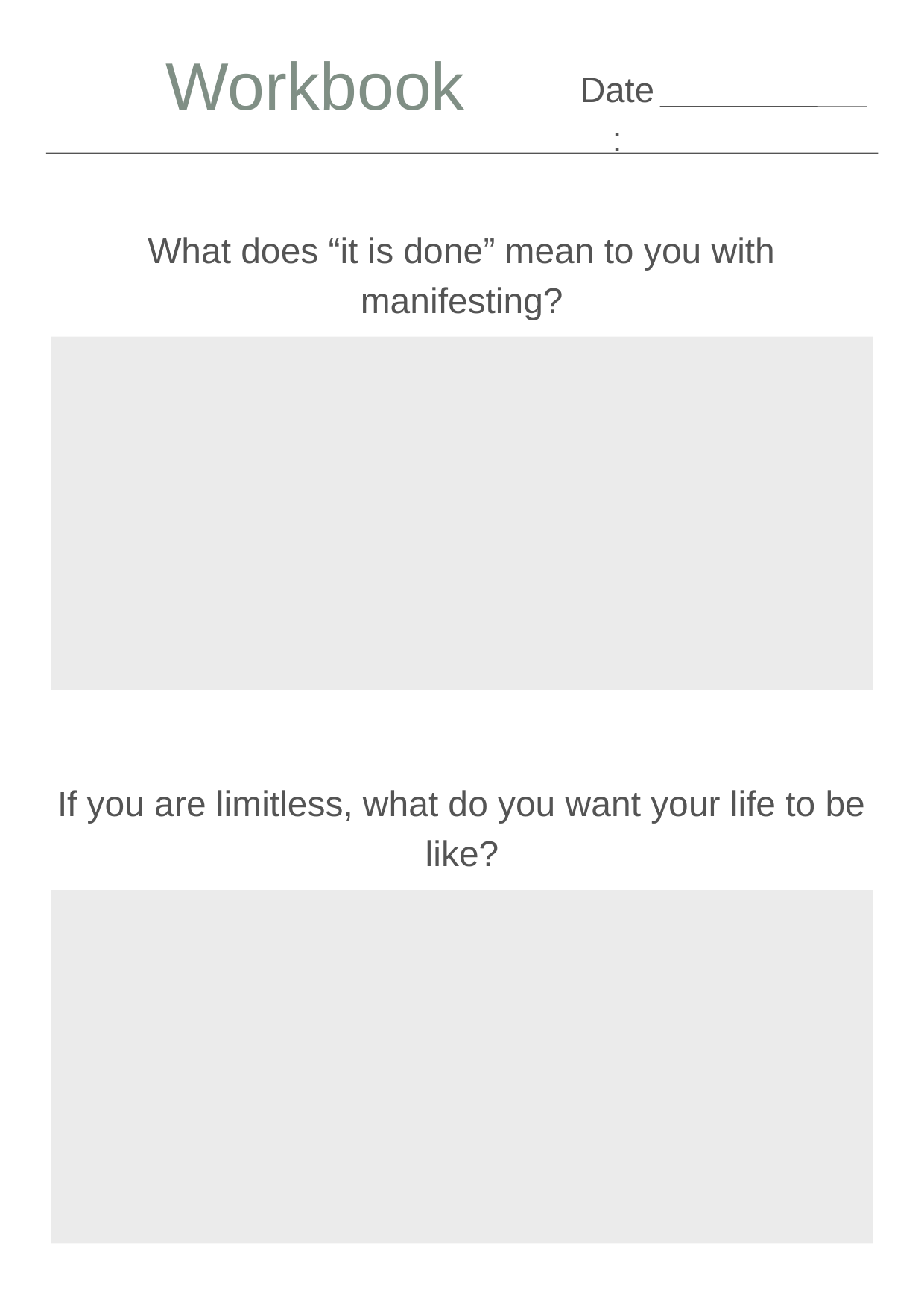

Workbook
Date:

What does “it is done” mean to you with manifesting?

If you are limitless, what do you want your life to be like?